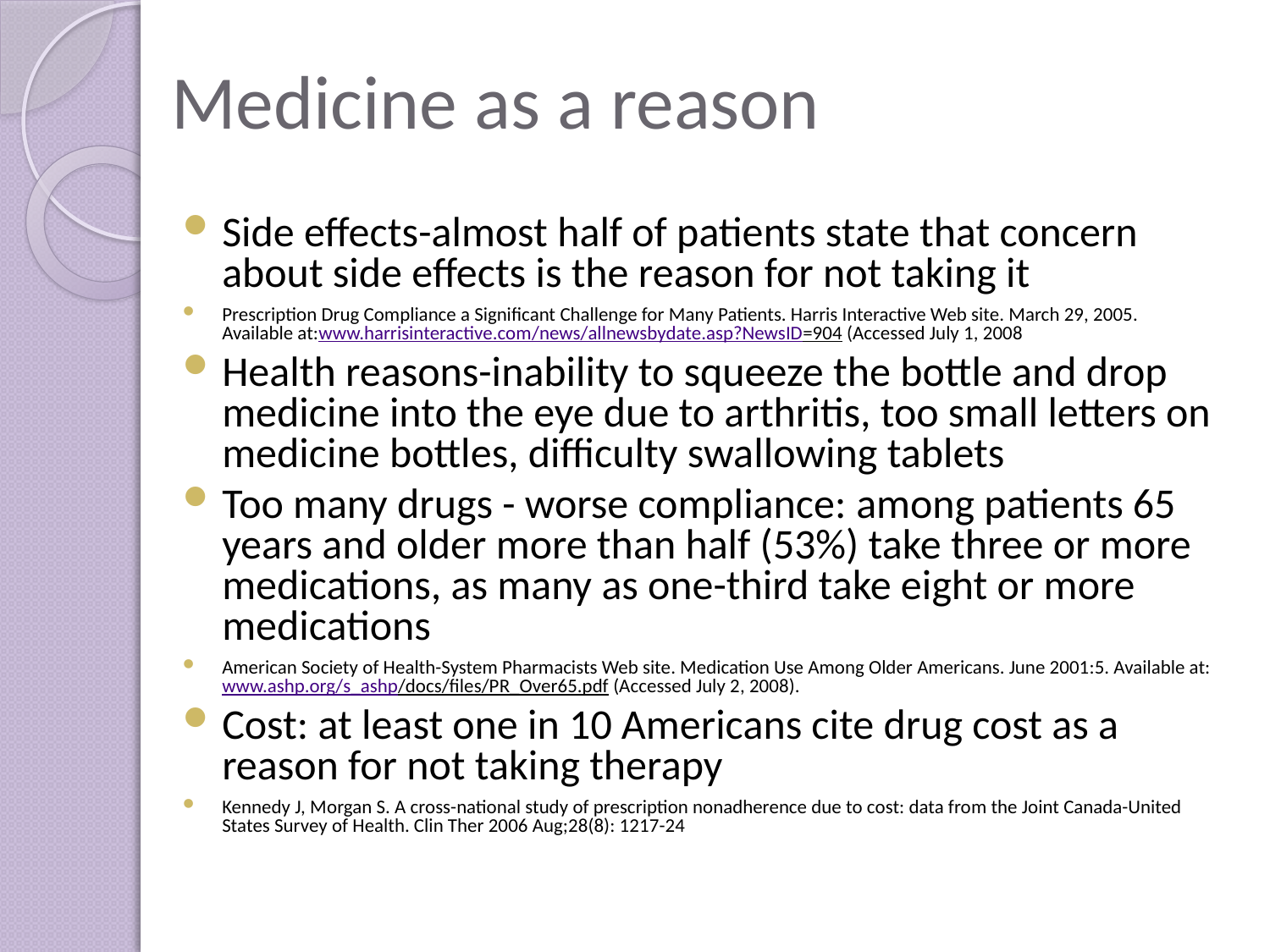

# Medicine as a reason
Side effects-almost half of patients state that concern about side effects is the reason for not taking it
Prescription Drug Compliance a Significant Challenge for Many Patients. Harris Interactive Web site. March 29, 2005. Available at:www.harrisinteractive.com/news/allnewsbydate.asp?NewsID=904 (Accessed July 1, 2008
Health reasons-inability to squeeze the bottle and drop medicine into the eye due to arthritis, too small letters on medicine bottles, difficulty swallowing tablets
Too many drugs - worse compliance: among patients 65 years and older more than half (53%) take three or more medications, as many as one-third take eight or more medications
American Society of Health-System Pharmacists Web site. Medication Use Among Older Americans. June 2001:5. Available at:www.ashp.org/s_ashp/docs/files/PR_Over65.pdf (Accessed July 2, 2008).
Cost: at least one in 10 Americans cite drug cost as a reason for not taking therapy
Kennedy J, Morgan S. A cross-national study of prescription nonadherence due to cost: data from the Joint Canada-United States Survey of Health. Clin Ther 2006 Aug;28(8): 1217-24